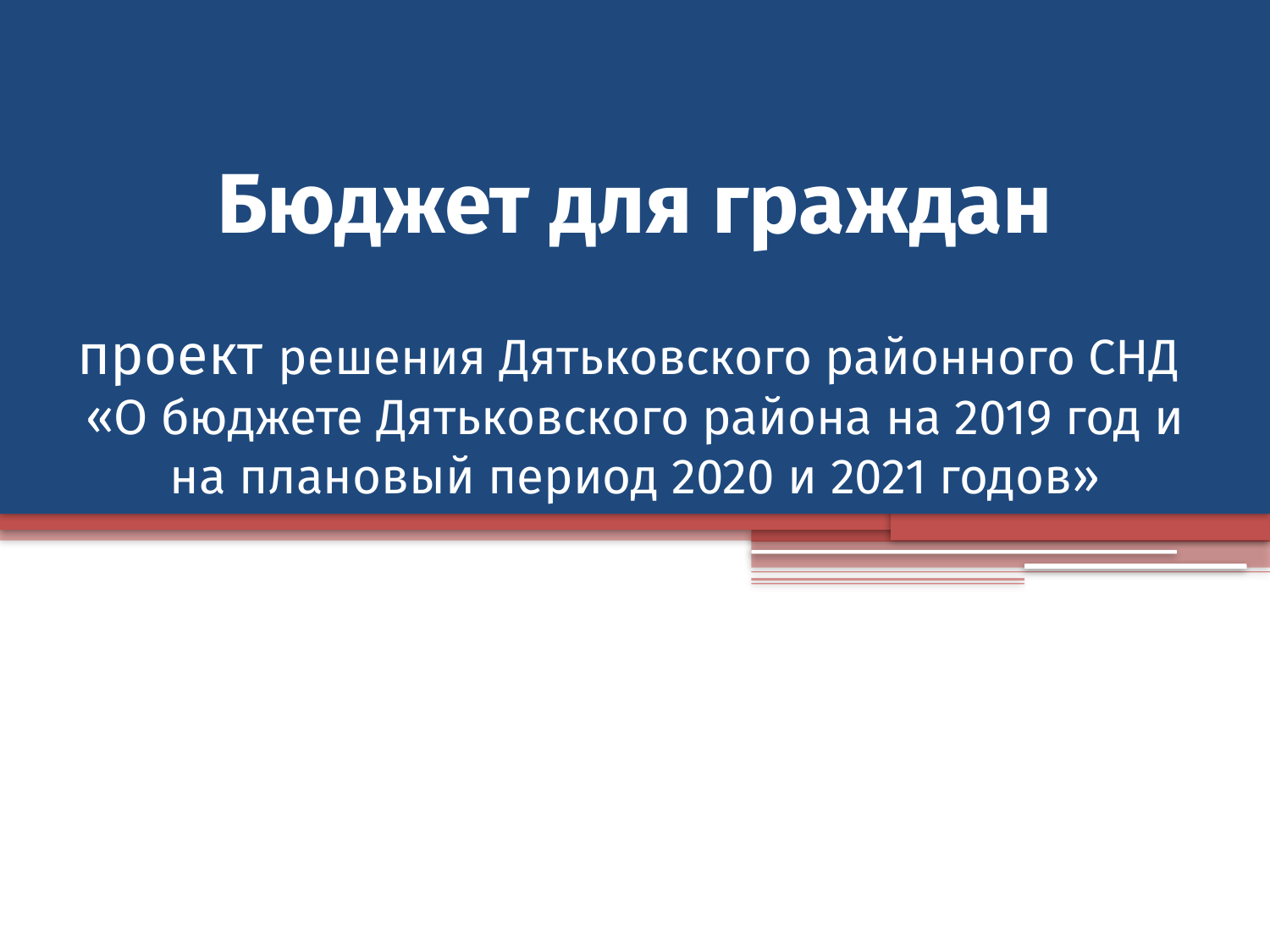

# Бюджет для граждан проект решения Дятьковского районного СНД «О бюджете Дятьковского района на 2019 год и на плановый период 2020 и 2021 годов»